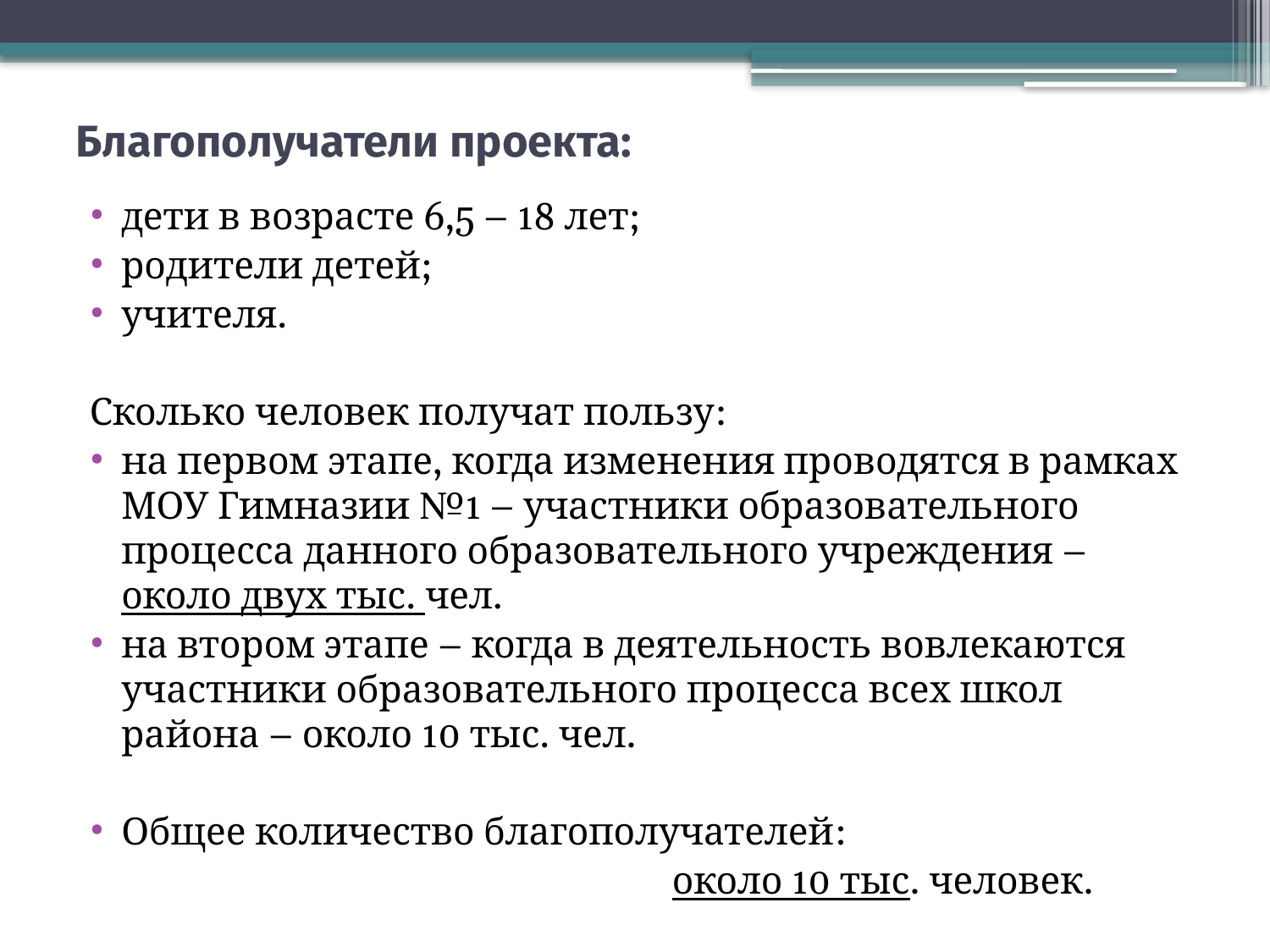

# Благополучатели проекта:
дети в возрасте 6,5 – 18 лет;
родители детей;
учителя.

Сколько человек получат пользу:
на первом этапе, когда изменения проводятся в рамках МОУ Гимназии №1 – участники образовательного процесса данного образовательного учреждения – около двух тыс. чел.
на втором этапе – когда в деятельность вовлекаются участники образовательного процесса всех школ района – около 10 тыс. чел.

Общее количество благополучателей:
                                                                около 10 тыс. человек.